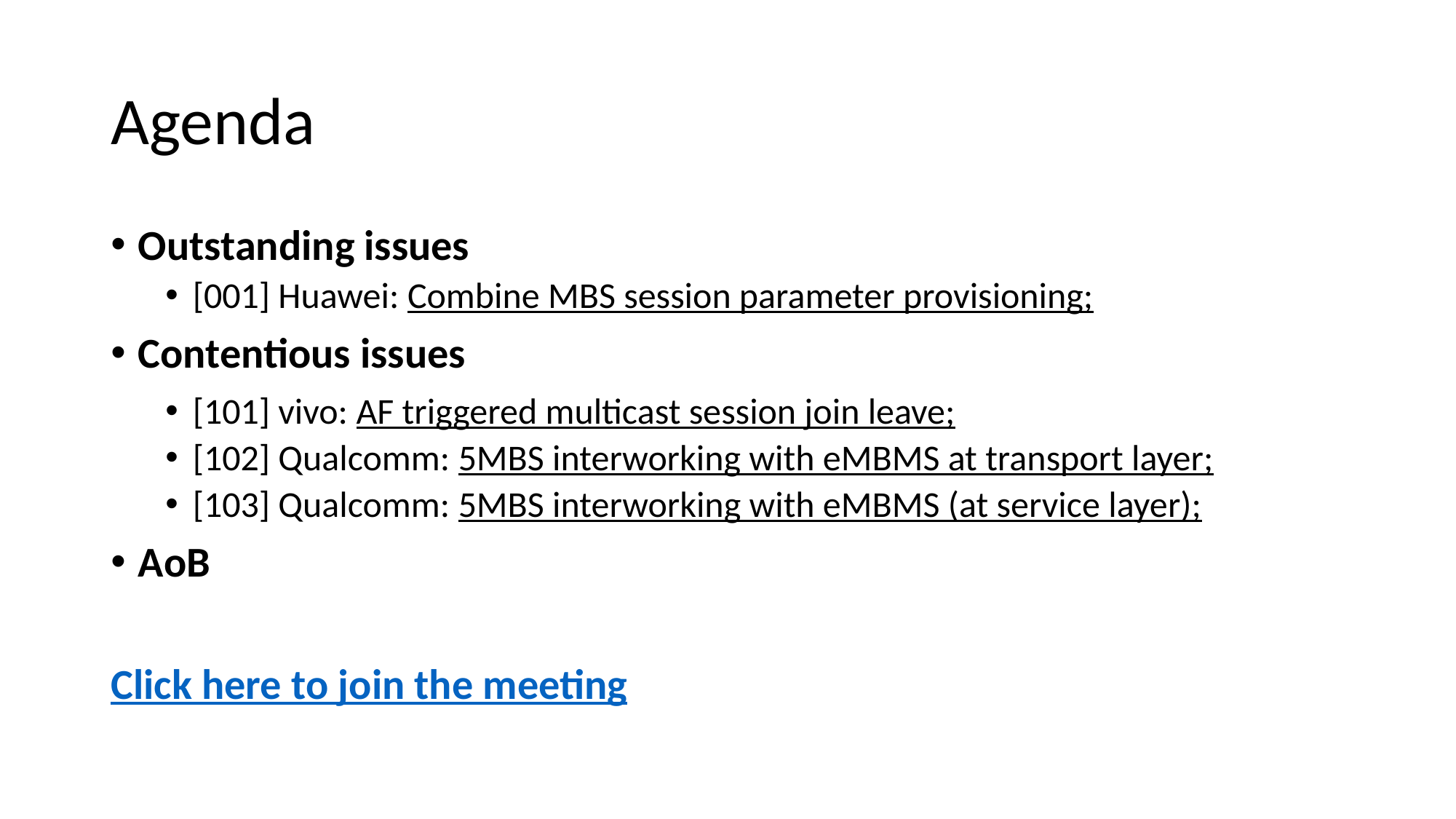

# Agenda
Outstanding issues
[001] Huawei: Combine MBS session parameter provisioning;
Contentious issues
[101] vivo: AF triggered multicast session join leave;
[102] Qualcomm: 5MBS interworking with eMBMS at transport layer;
[103] Qualcomm: 5MBS interworking with eMBMS (at service layer);
AoB

Click here to join the meeting